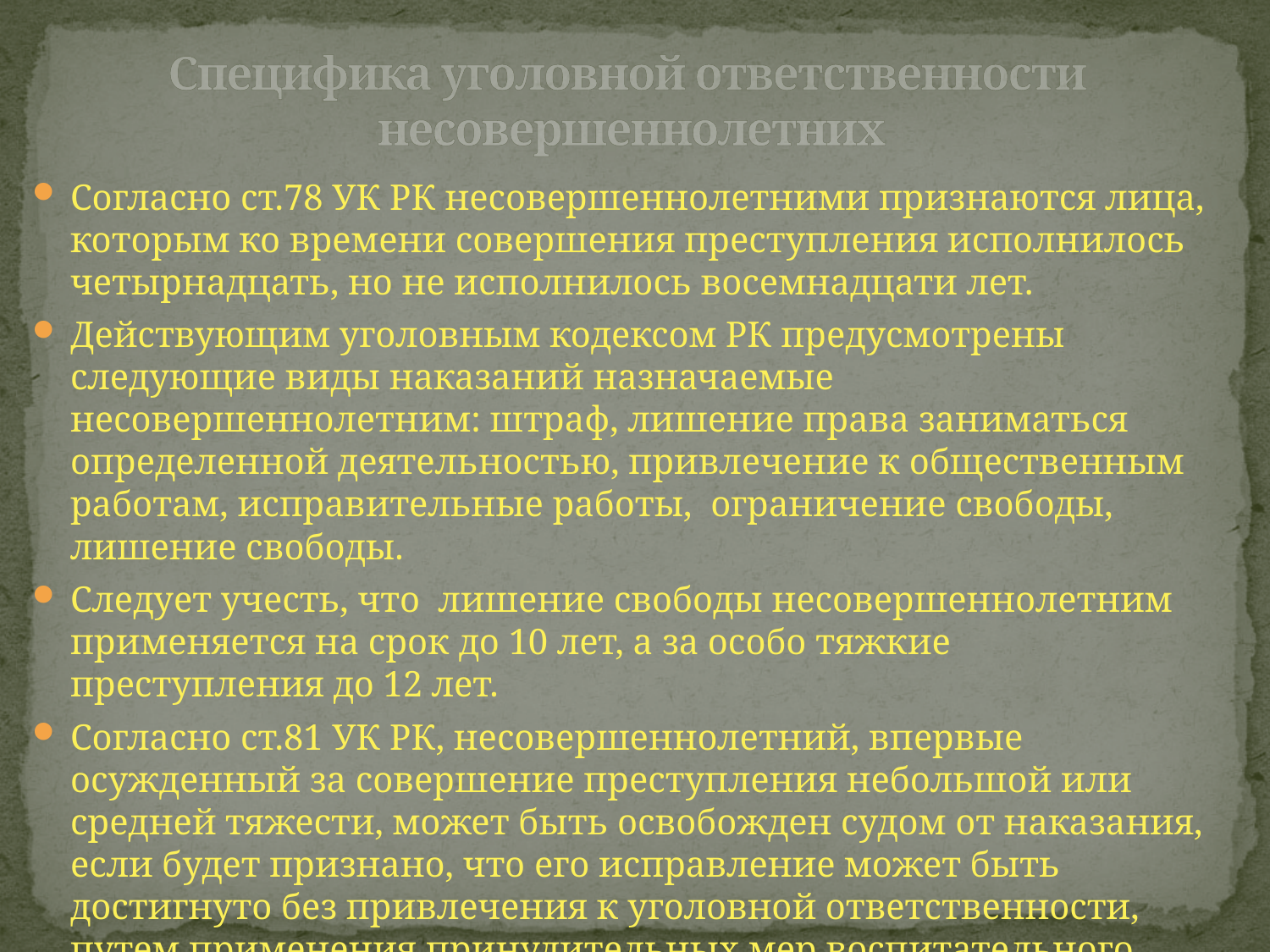

Специфика уголовной ответственности  несовершеннолетних
Согласно ст.78 УК РК несовершеннолетними признаются лица, которым ко времени совершения преступления исполнилось четырнадцать, но не исполнилось восемнадцати лет.
Действующим уголовным кодексом РК предусмотрены следующие виды наказаний назначаемые несовершеннолетним: штраф, лишение права заниматься определенной деятельностью, привлечение к общественным работам, исправительные работы,  ограничение свободы,  лишение свободы.
Следует учесть, что  лишение свободы несовершеннолетним применяется на срок до 10 лет, а за особо тяжкие преступления до 12 лет.
Согласно ст.81 УК РК, несовершеннолетний, впервые осужденный за совершение преступления небольшой или средней тяжести, может быть освобожден судом от наказания, если будет признано, что его исправление может быть достигнуто без привлечения к уголовной ответственности, путем применения принудительных мер воспитательного воздействия.